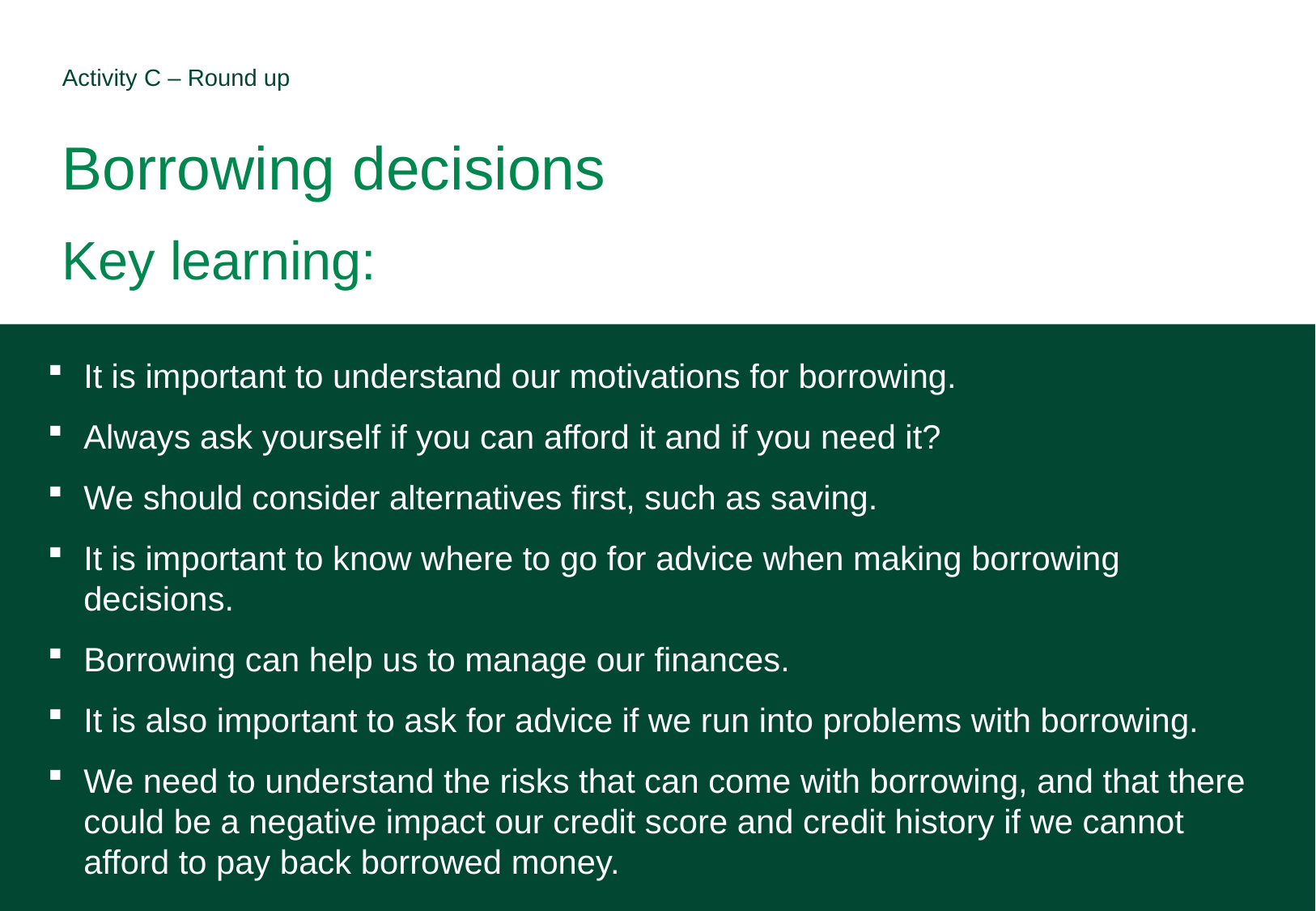

# Activity C – Round up Borrowing decisions Key learning:
It is important to understand our motivations for borrowing.
Always ask yourself if you can afford it and if you need it?
We should consider alternatives first, such as saving.
It is important to know where to go for advice when making borrowing decisions.
Borrowing can help us to manage our finances.
It is also important to ask for advice if we run into problems with borrowing.
We need to understand the risks that can come with borrowing, and that there could be a negative impact our credit score and credit history if we cannot afford to pay back borrowed money.